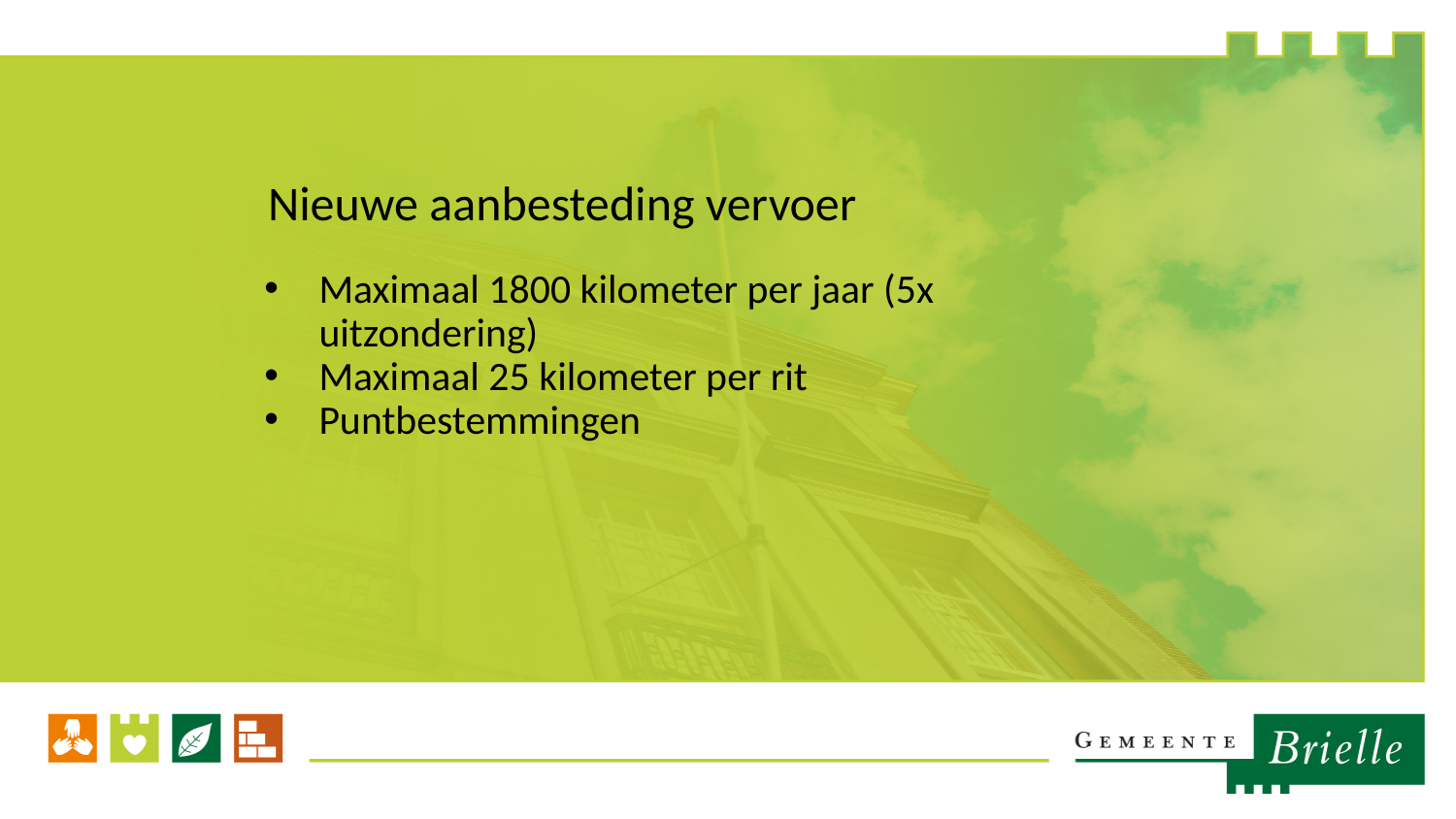

# Nieuwe aanbesteding vervoer
Maximaal 1800 kilometer per jaar (5x uitzondering)
Maximaal 25 kilometer per rit
Puntbestemmingen